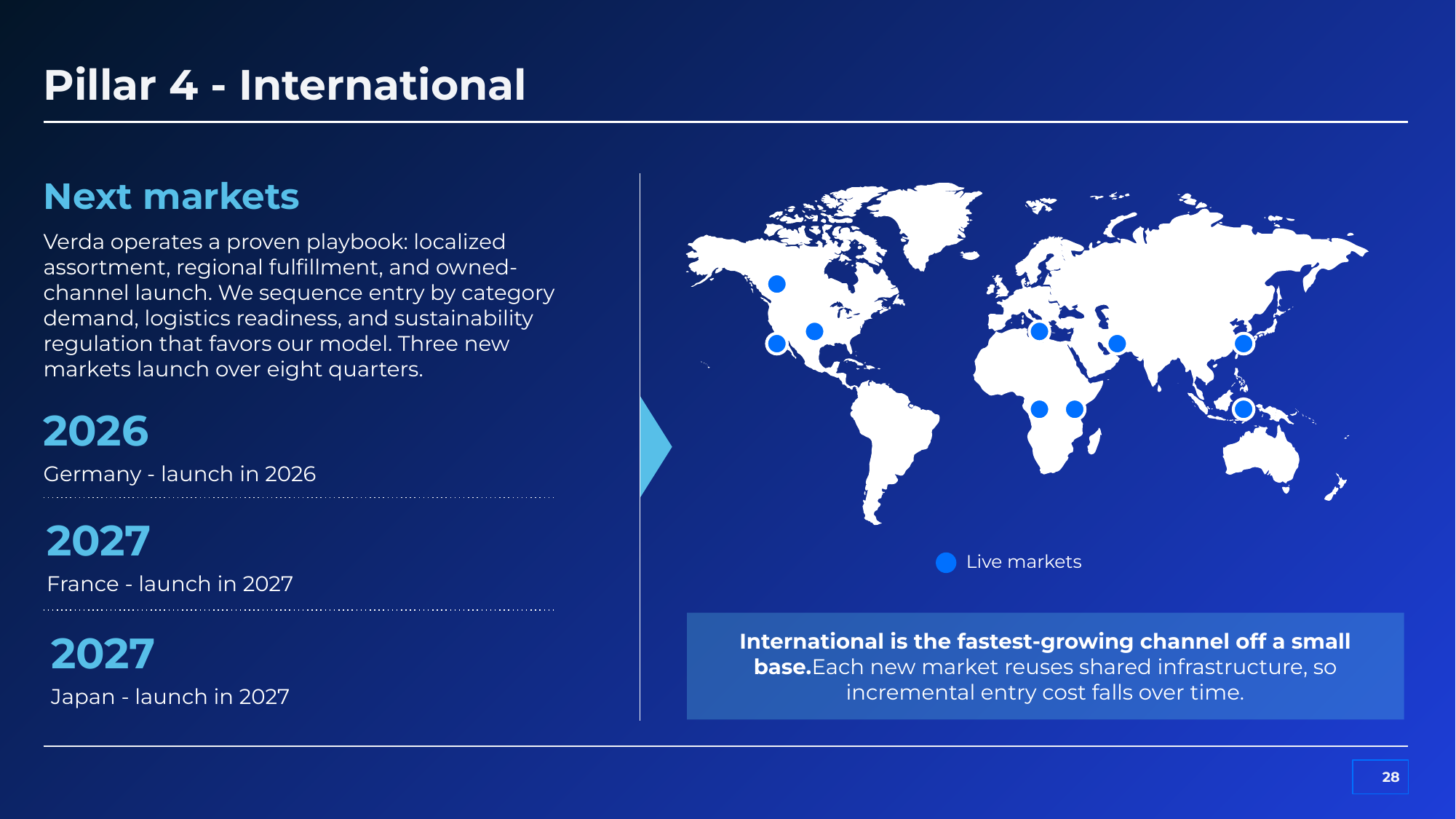

# Pillar 4 - International
Next markets

Verda operates a proven playbook: localized assortment, regional fulfillment, and owned-channel launch. We sequence entry by category demand, logistics readiness, and sustainability regulation that favors our model. Three new markets launch over eight quarters.

2026
Germany - launch in 2026

2027
France - launch in 2027
Live markets

International is the fastest-growing channel off a small base.Each new market reuses shared infrastructure, so incremental entry cost falls over time.
2027
Japan - launch in 2027
28